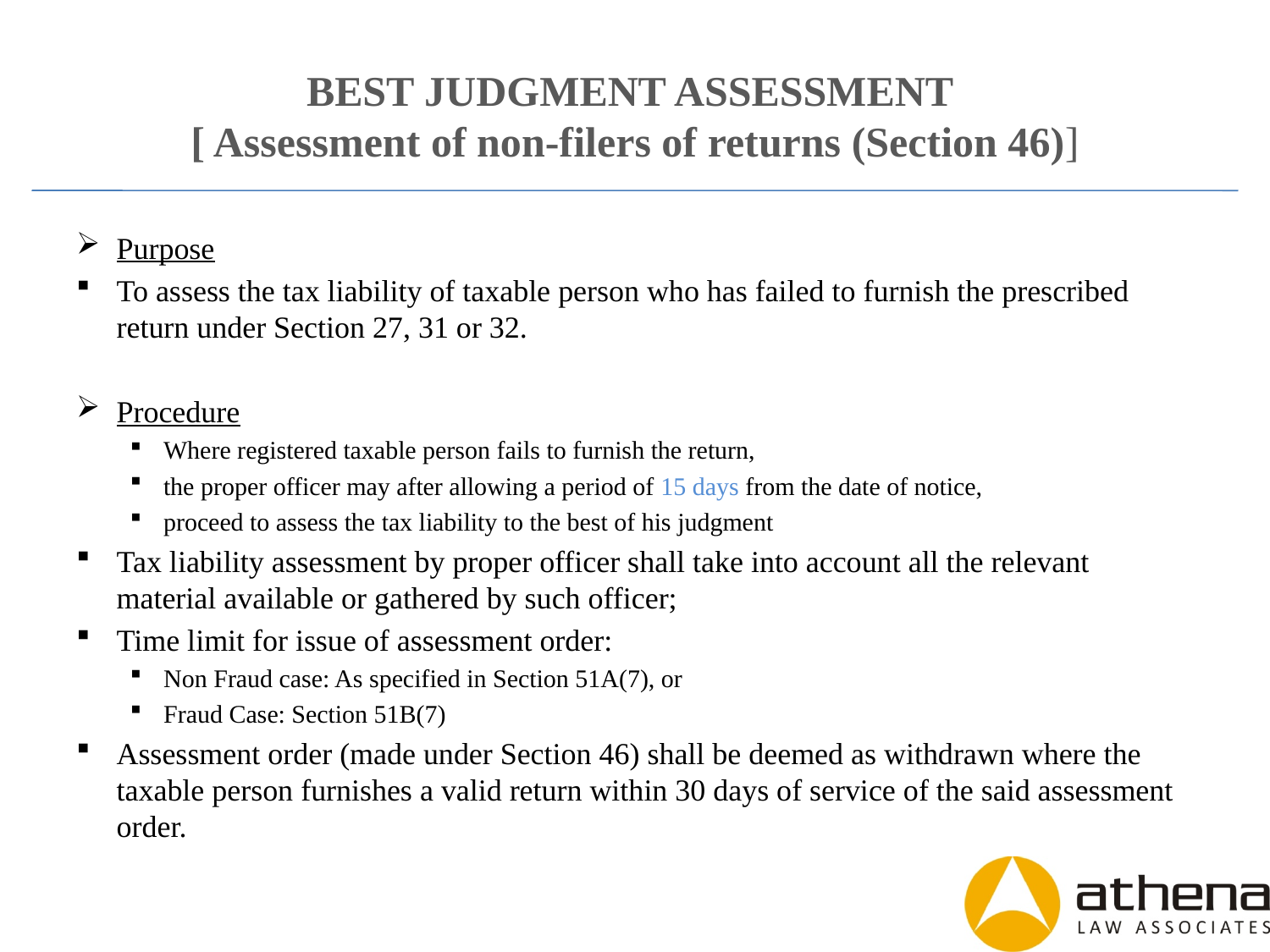

# BEST JUDGMENT ASSESSMENT [ Assessment of non-filers of returns (Section 46)]
Purpose
To assess the tax liability of taxable person who has failed to furnish the prescribed return under Section 27, 31 or 32.

Procedure
Where registered taxable person fails to furnish the return,
the proper officer may after allowing a period of 15 days from the date of notice,
proceed to assess the tax liability to the best of his judgment
Tax liability assessment by proper officer shall take into account all the relevant material available or gathered by such officer;
Time limit for issue of assessment order:
Non Fraud case: As specified in Section 51A(7), or
Fraud Case: Section 51B(7)
Assessment order (made under Section 46) shall be deemed as withdrawn where the taxable person furnishes a valid return within 30 days of service of the said assessment order.